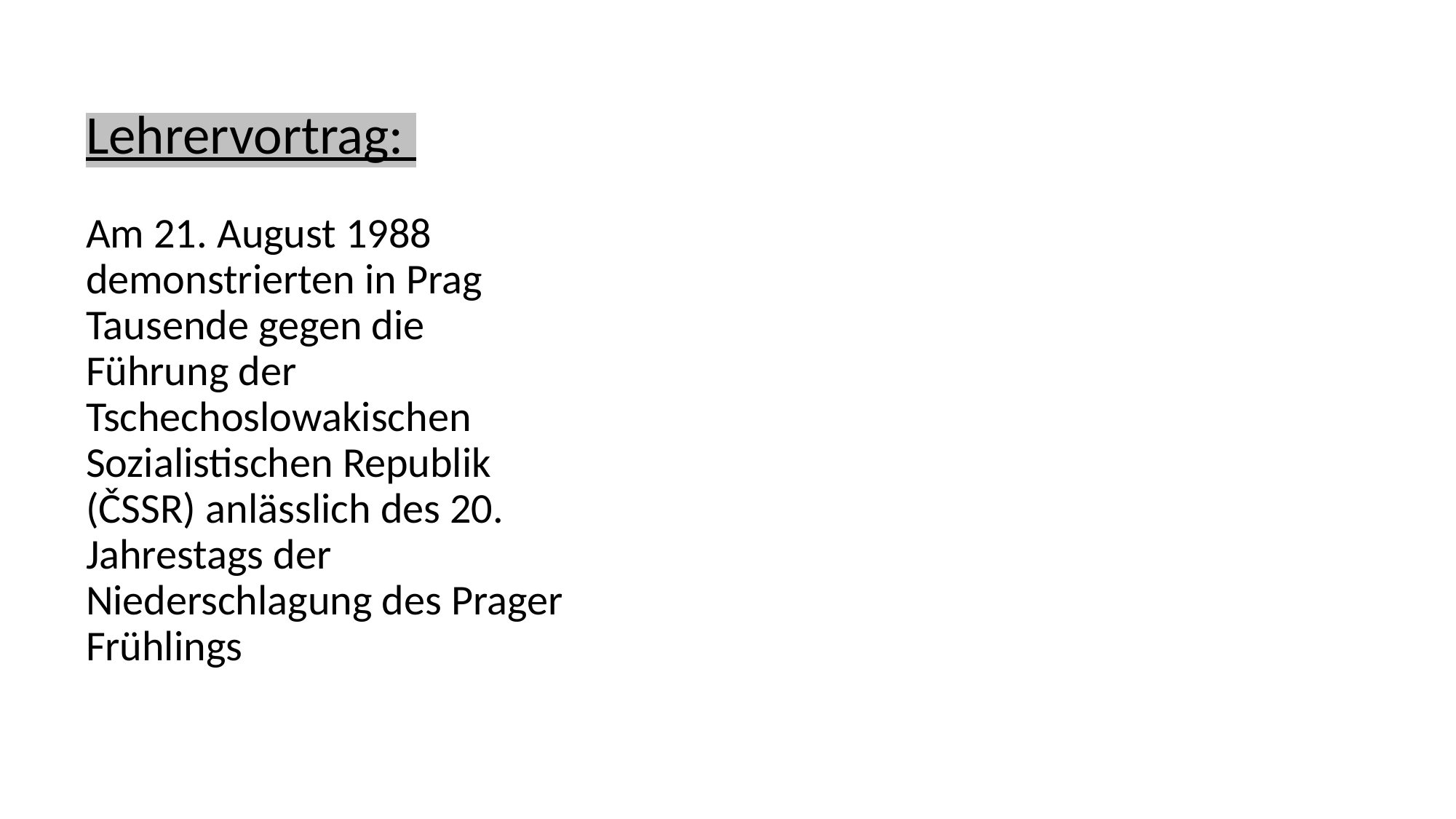

# Lehrervortrag: Am 21. August 1988 demonstrierten in Prag Tausende gegen die Führung der Tschechoslowakischen Sozialistischen Republik (ČSSR) anlässlich des 20. Jahrestags der Niederschlagung des Prager Frühlings